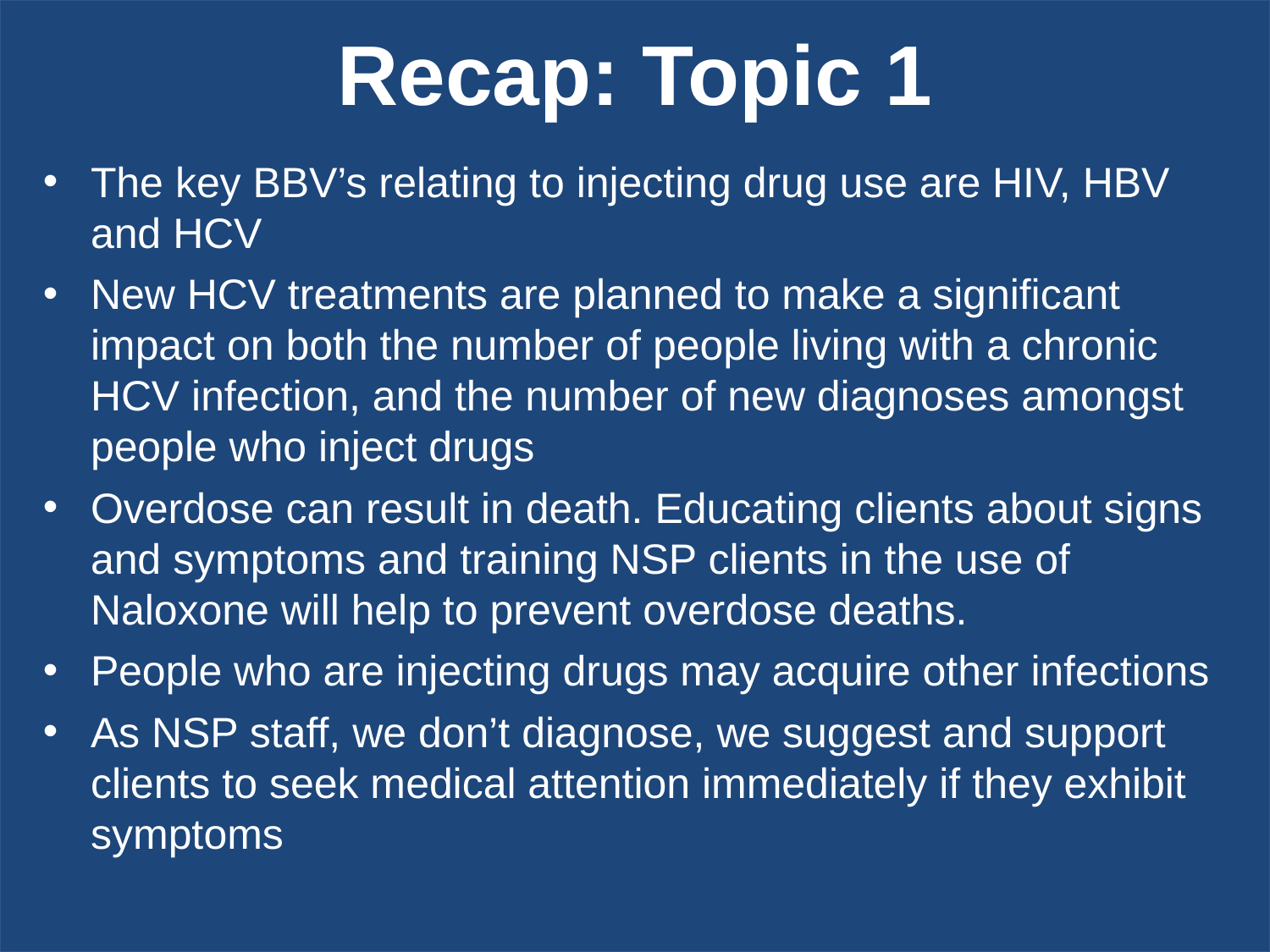

# Recap: Topic 1
The key BBV’s relating to injecting drug use are HIV, HBV and HCV
New HCV treatments are planned to make a significant impact on both the number of people living with a chronic HCV infection, and the number of new diagnoses amongst people who inject drugs
Overdose can result in death. Educating clients about signs and symptoms and training NSP clients in the use of Naloxone will help to prevent overdose deaths.
People who are injecting drugs may acquire other infections
As NSP staff, we don’t diagnose, we suggest and support clients to seek medical attention immediately if they exhibit symptoms